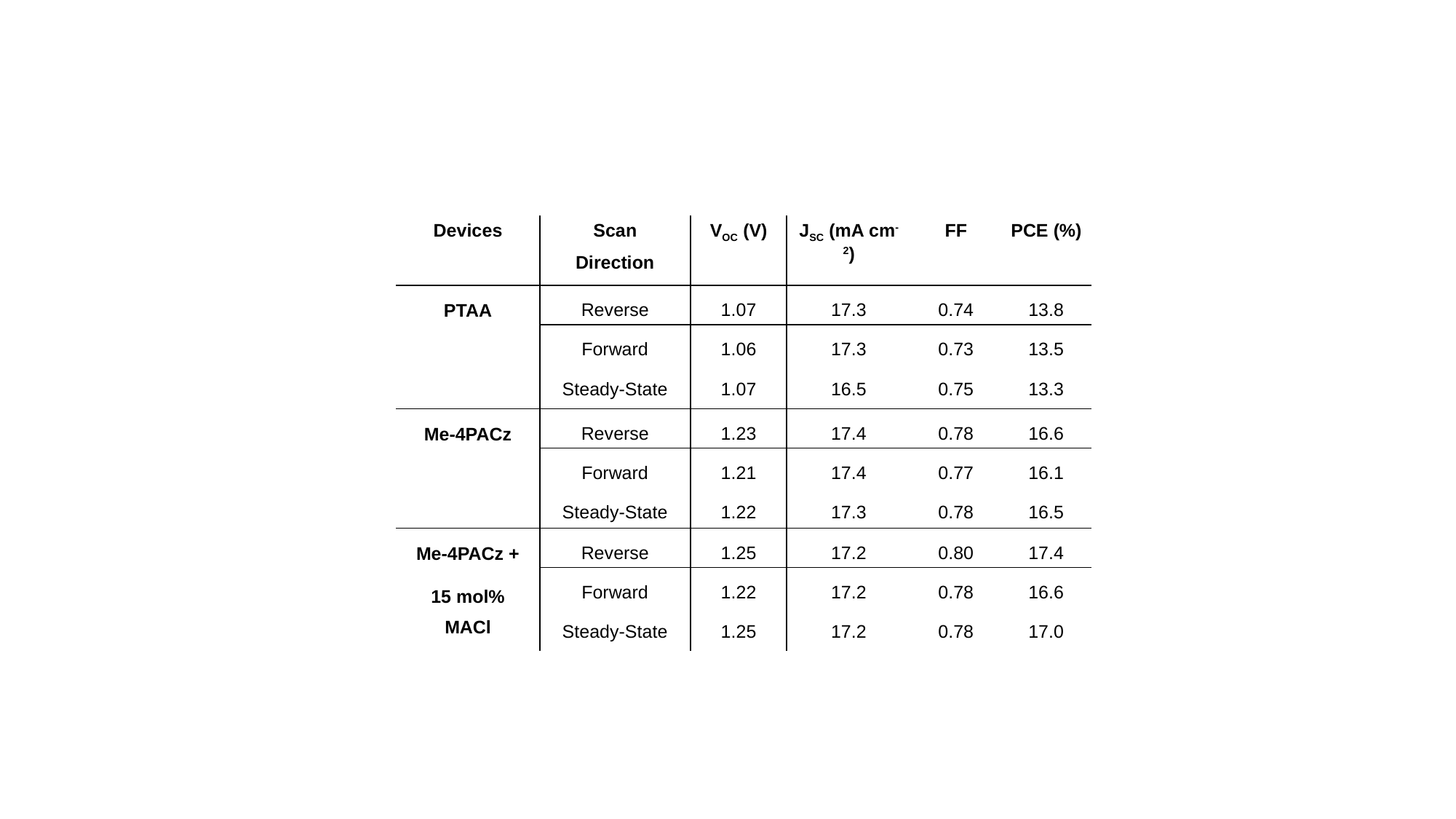

| Devices | Scan Direction | VOC (V) | JSC (mA cm-2) | FF | PCE (%) |
| --- | --- | --- | --- | --- | --- |
| PTAA | Reverse | 1.07 | 17.3 | 0.74 | 13.8 |
|  | Forward | 1.06 | 17.3 | 0.73 | 13.5 |
|  | Steady-State | 1.07 | 16.5 | 0.75 | 13.3 |
| Me-4PACz | Reverse | 1.23 | 17.4 | 0.78 | 16.6 |
|  | Forward | 1.21 | 17.4 | 0.77 | 16.1 |
|  | Steady-State | 1.22 | 17.3 | 0.78 | 16.5 |
| Me-4PACz + 15 mol% MACl | Reverse | 1.25 | 17.2 | 0.80 | 17.4 |
|  | Forward | 1.22 | 17.2 | 0.78 | 16.6 |
|  | Steady-State | 1.25 | 17.2 | 0.78 | 17.0 |